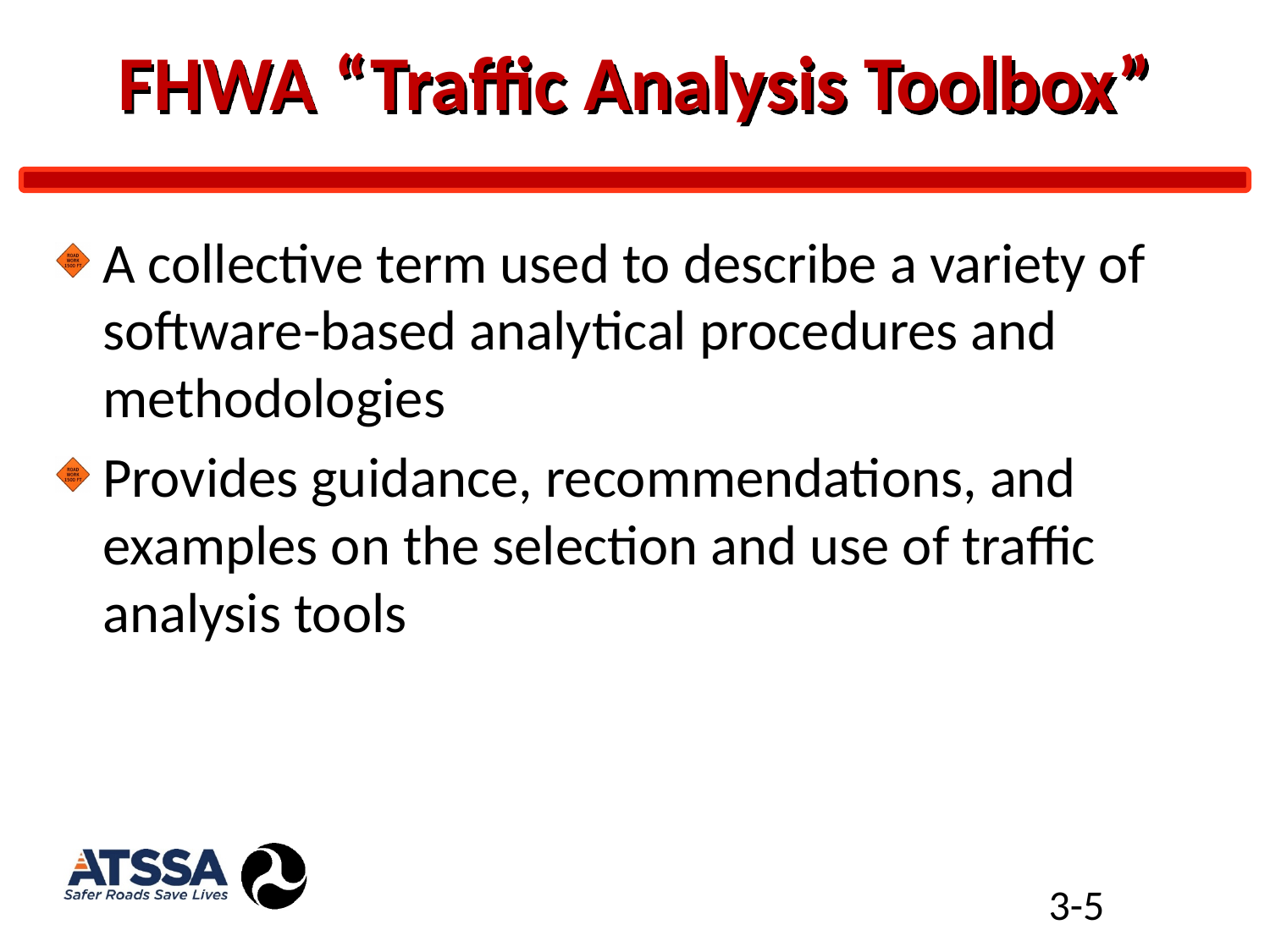

# FHWA “Traffic Analysis Toolbox”
A collective term used to describe a variety of software-based analytical procedures and methodologies
Provides guidance, recommendations, and examples on the selection and use of traffic analysis tools